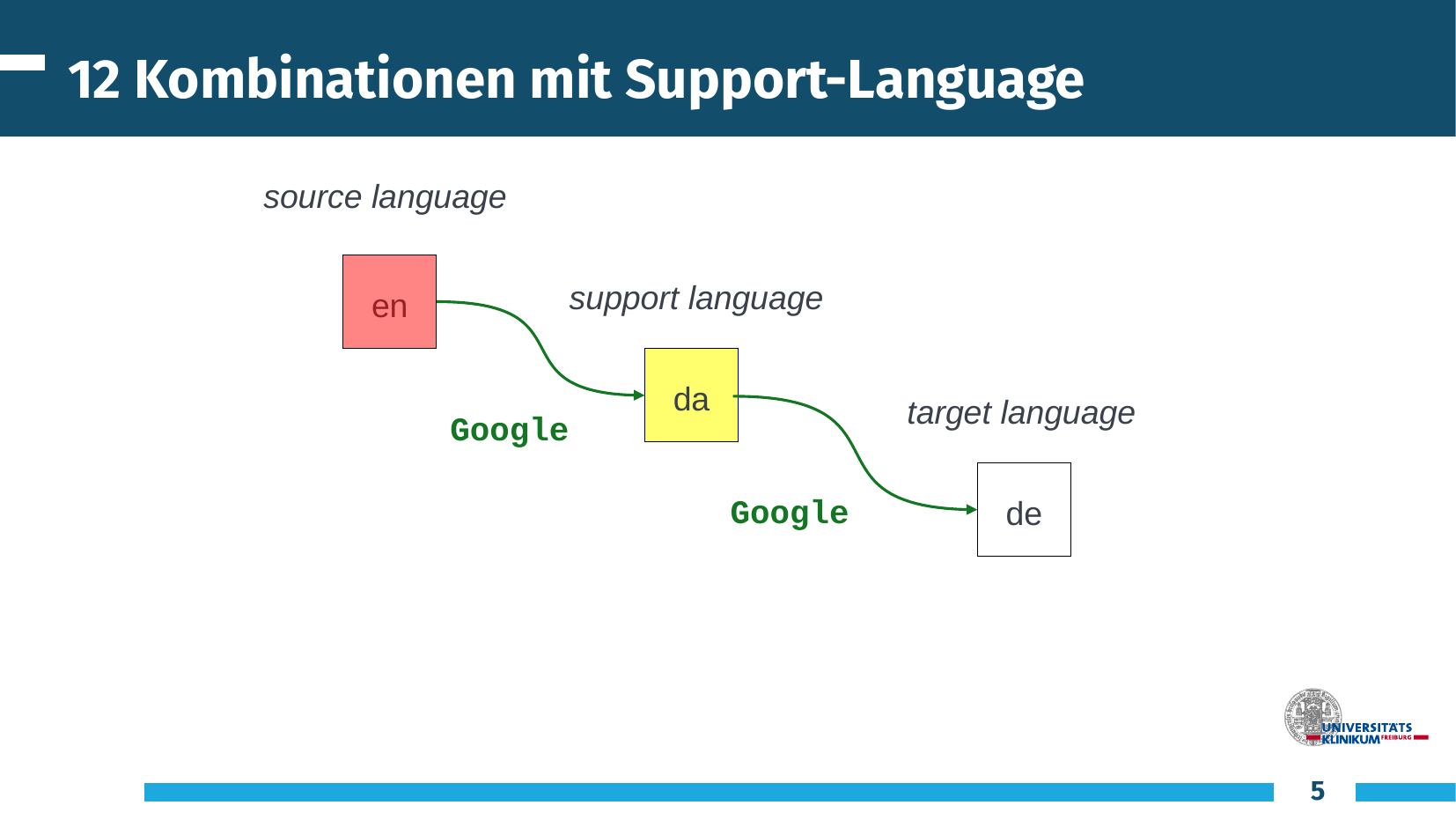

# 12 Kombinationen mit Support-Language

source language

support language
en

da
target language
Google

Google
de